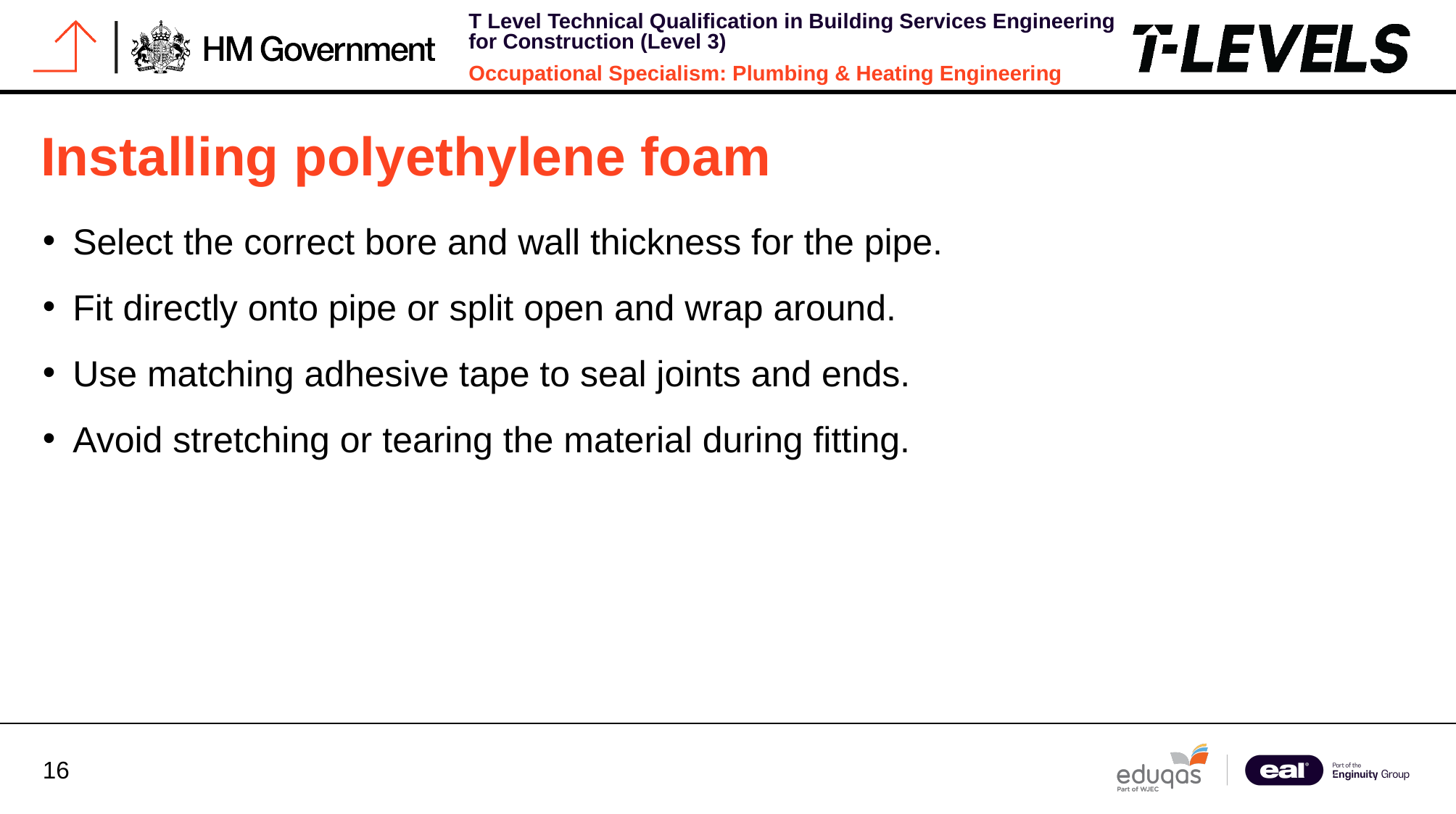

# Installing polyethylene foam
Select the correct bore and wall thickness for the pipe.
Fit directly onto pipe or split open and wrap around.
Use matching adhesive tape to seal joints and ends.
Avoid stretching or tearing the material during fitting.